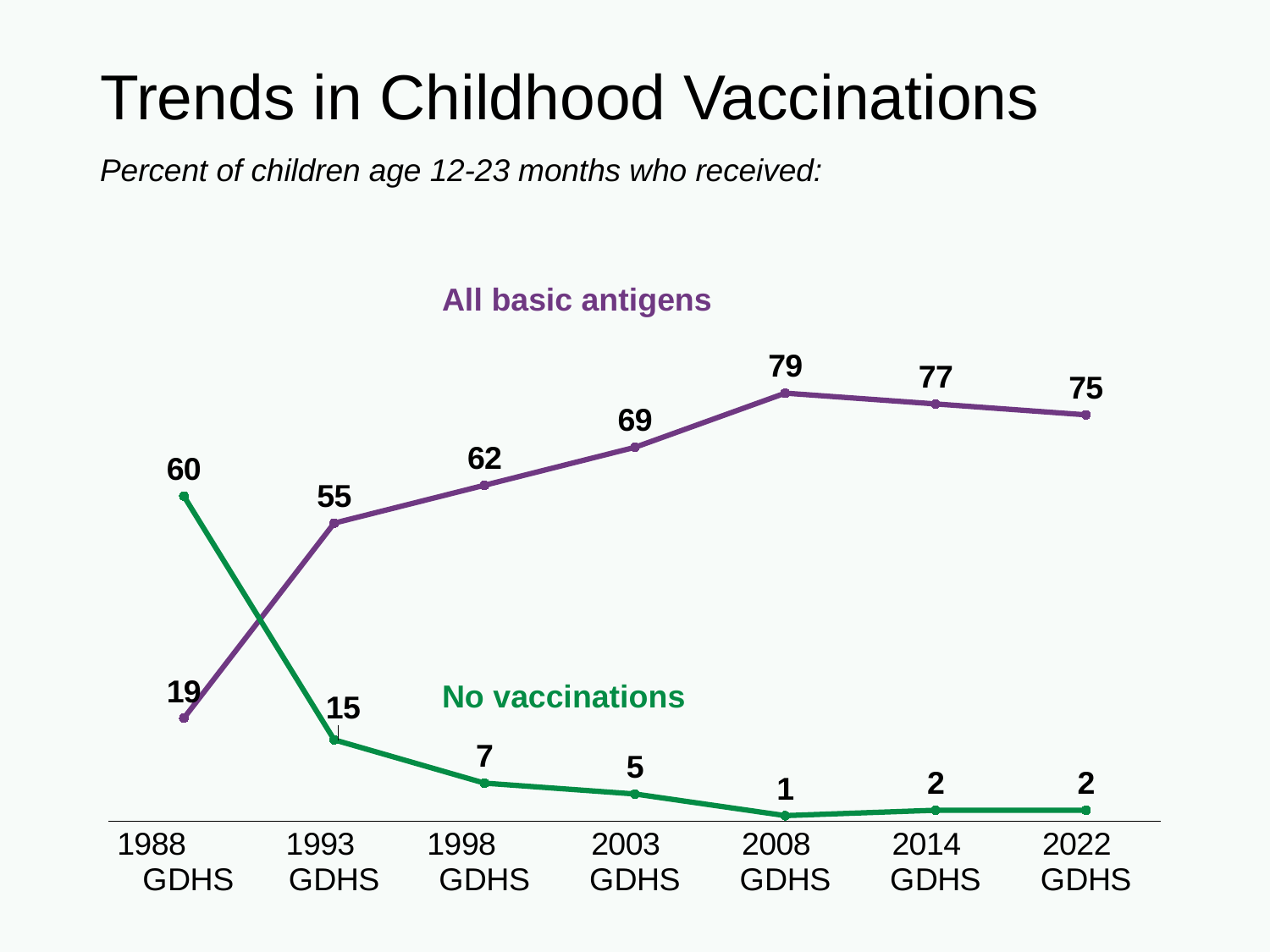

# Trends in Childhood Vaccinations
Percent of children age 12-23 months who received:

### Chart

| Category | All basic antigens | No vaccinations |
|---|---|---|
| 1988         GDHS | 19.0 | 60.0 |
| 1993    GDHS | 55.0 | 15.0 |
| 1998      GDHS | 62.0 | 7.0 |
| 2003   GDHS | 69.0 | 5.0 |
| 2008   GDHS | 79.0 | 1.0 |
| 2014   GDHS | 77.0 | 2.0 |
| 2022   GDHS | 75.0 | 2.0 |
All basic antigens
No vaccinations